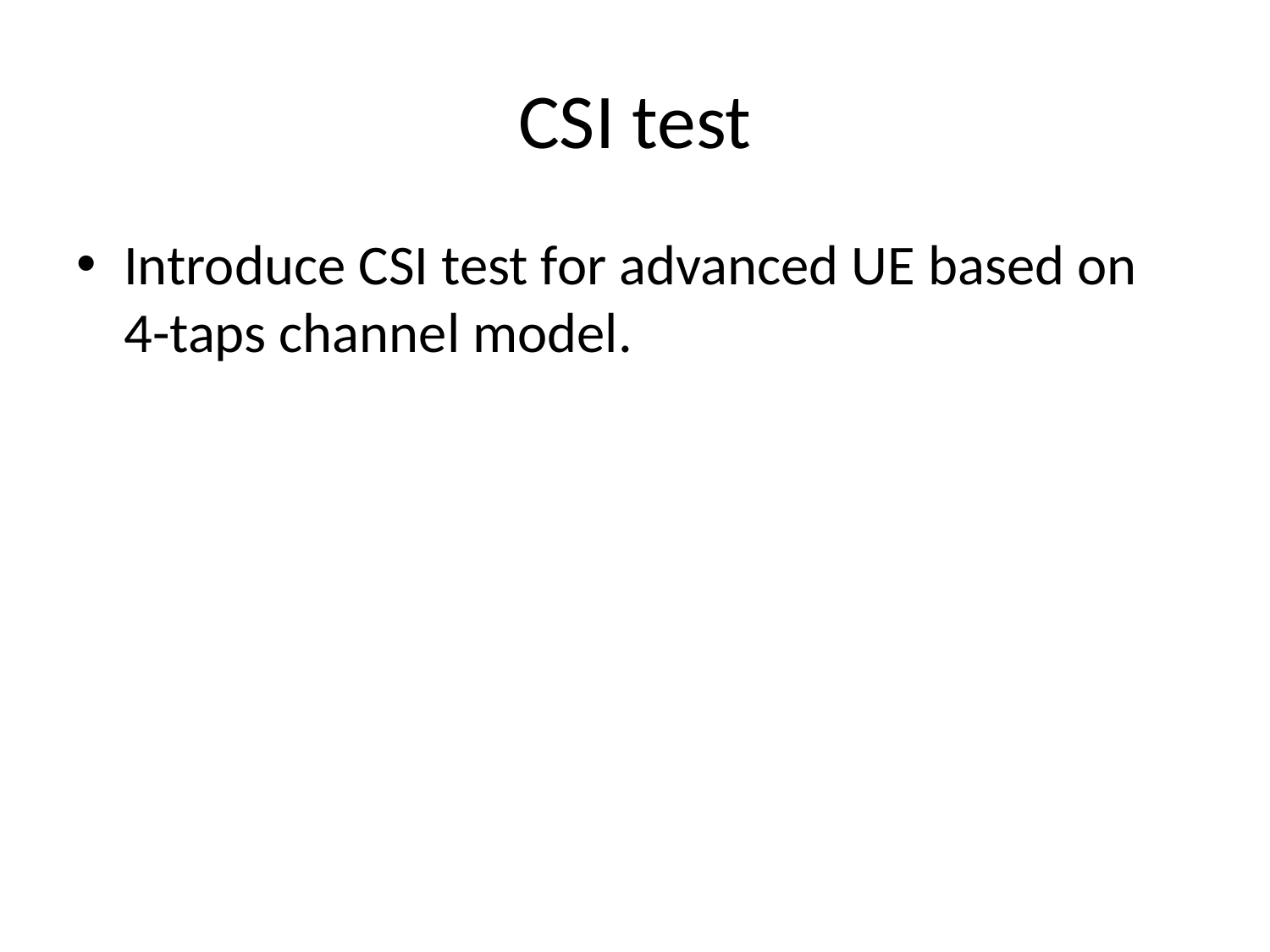

# CSI test
Introduce CSI test for advanced UE based on 4-taps channel model.